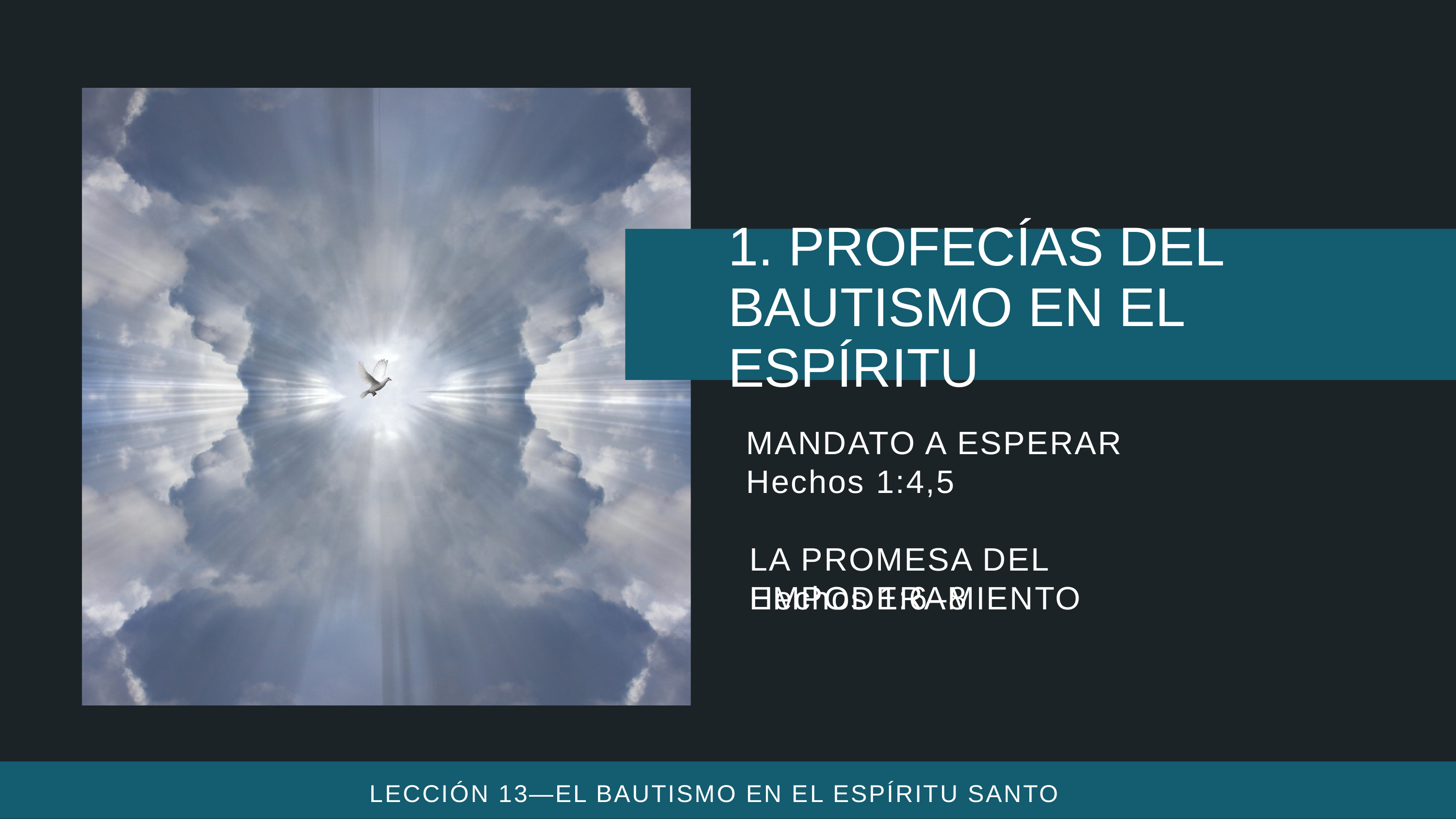

MANDATO A ESPERAR
Hechos 1:4,5
LA PROMESA DEL EMPODERAMIENTO
Hechos 1:6–8